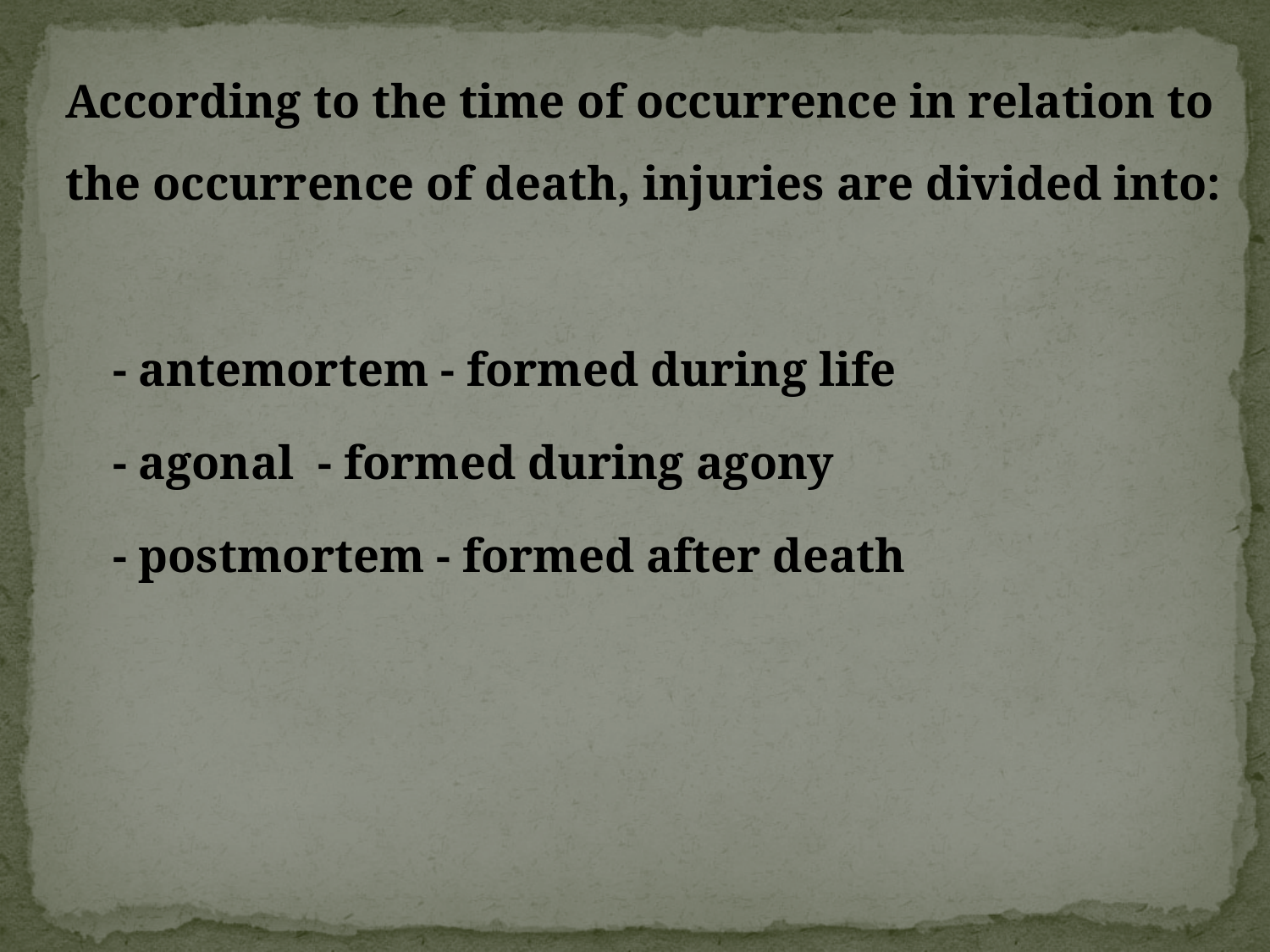

According to the time of occurrence in relation to the occurrence of death, injuries are divided into:

    - antemortem - formed during life
    - agonal  - formed during agony
    - postmortem - formed after death